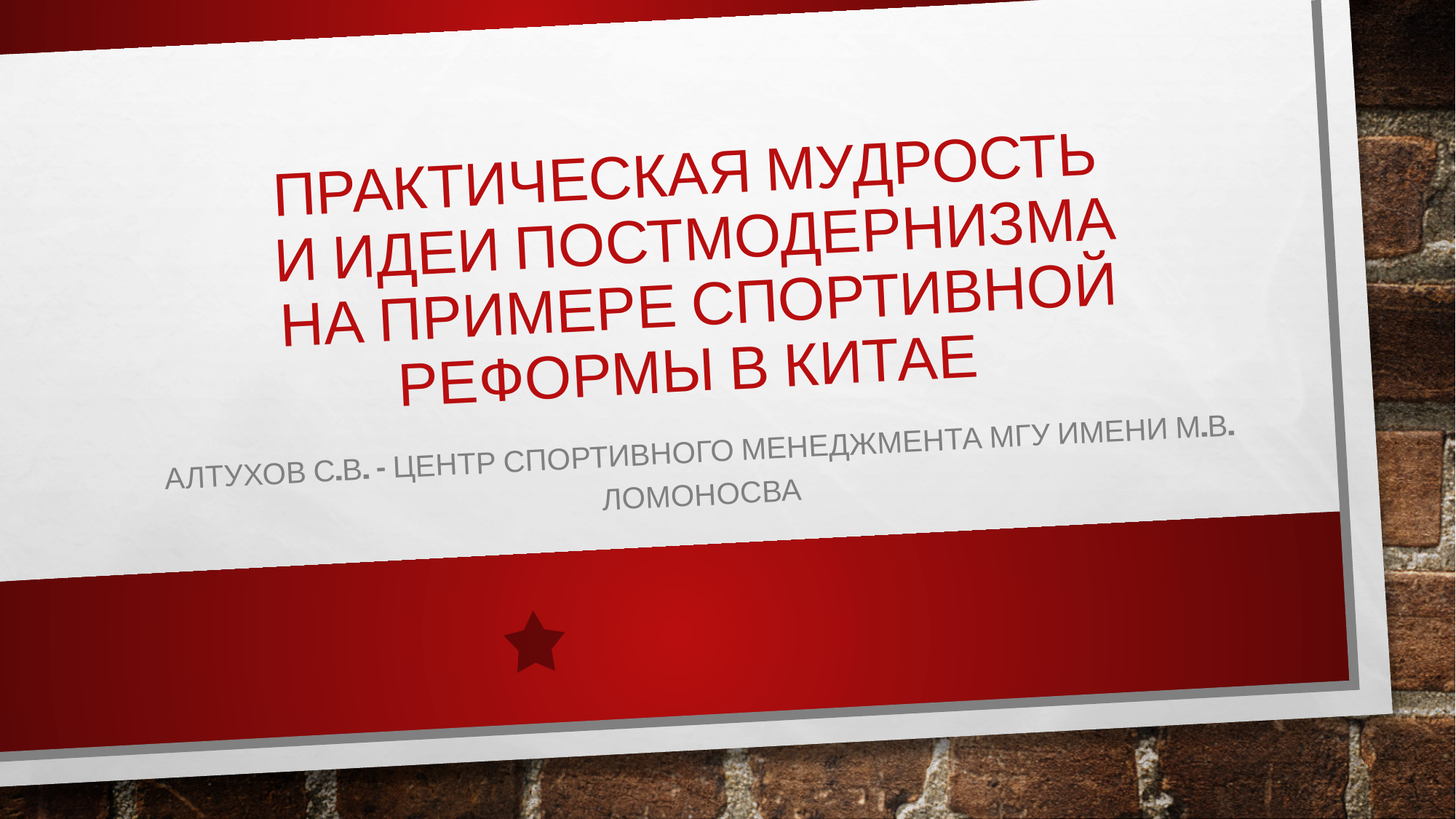

# Практическая мудрость и идеи постмодернизма на примере спортивной реформы в китае
Алтухов С.В. – центр спортивного менеджмента МГУ имени м.в. ломоносва